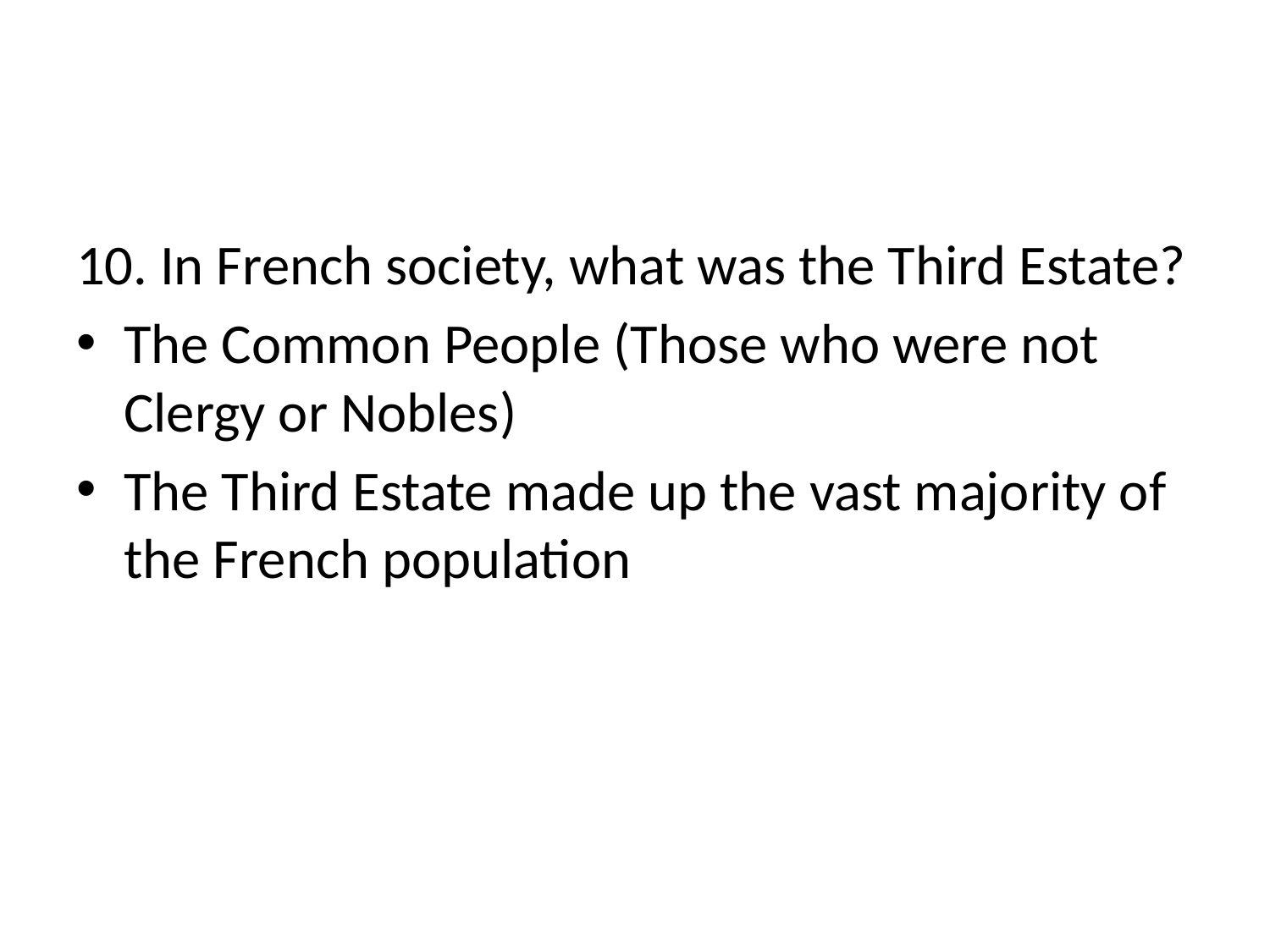

#
10. In French society, what was the Third Estate?
The Common People (Those who were not Clergy or Nobles)
The Third Estate made up the vast majority of the French population